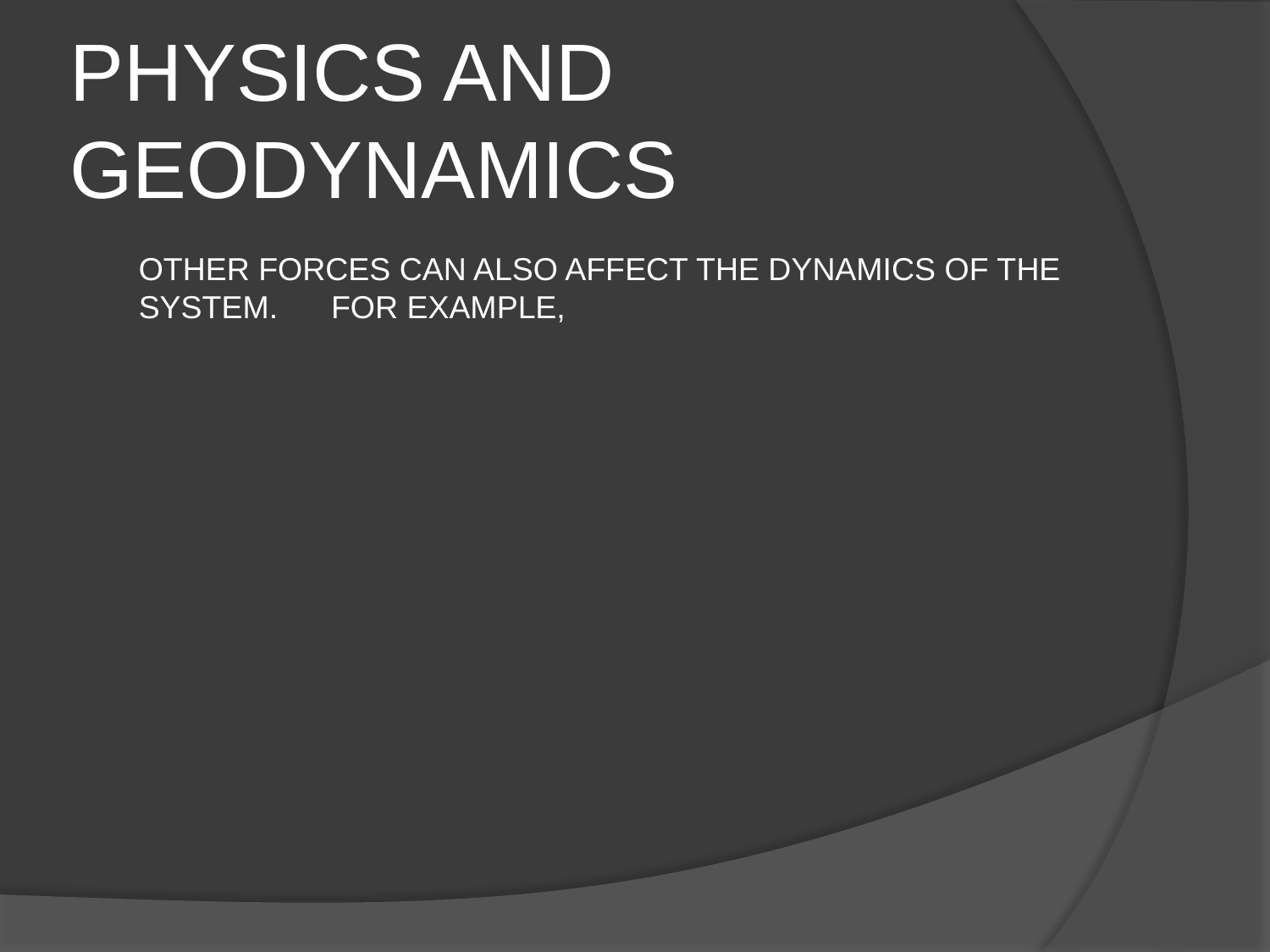

# PHYSICS AND GEODYNAMICS
OTHER FORCES CAN ALSO AFFECT THE DYNAMICS OF THE SYSTEM.      FOR EXAMPLE,